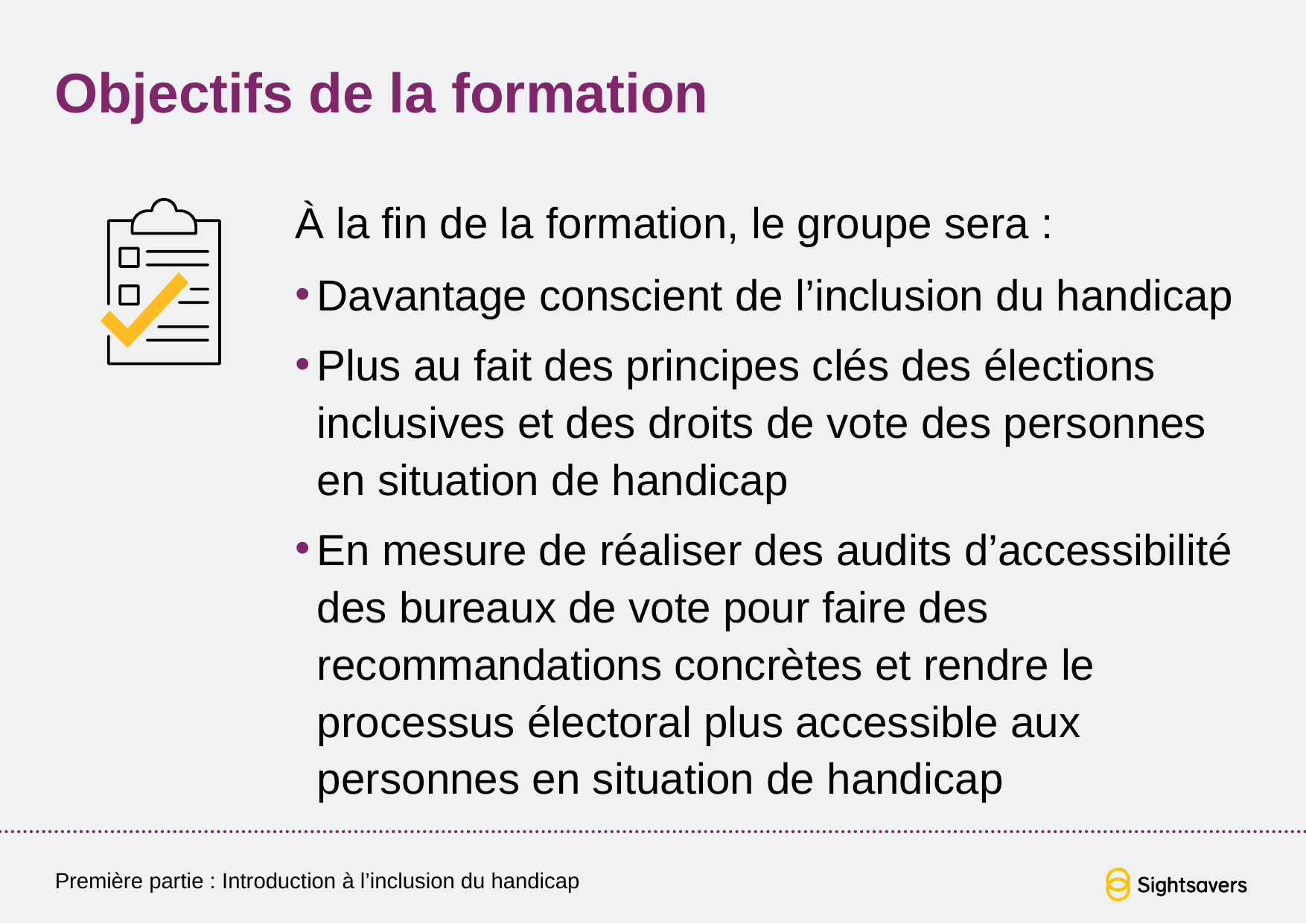

# Objectifs de la formation
À la fin de la formation, le groupe sera :
Davantage conscient de l’inclusion du handicap
Plus au fait des principes clés des élections inclusives et des droits de vote des personnes en situation de handicap
En mesure de réaliser des audits d’accessibilité des bureaux de vote pour faire des recommandations concrètes et rendre le processus électoral plus accessible aux personnes en situation de handicap

Première partie : Introduction à l’inclusion du handicap